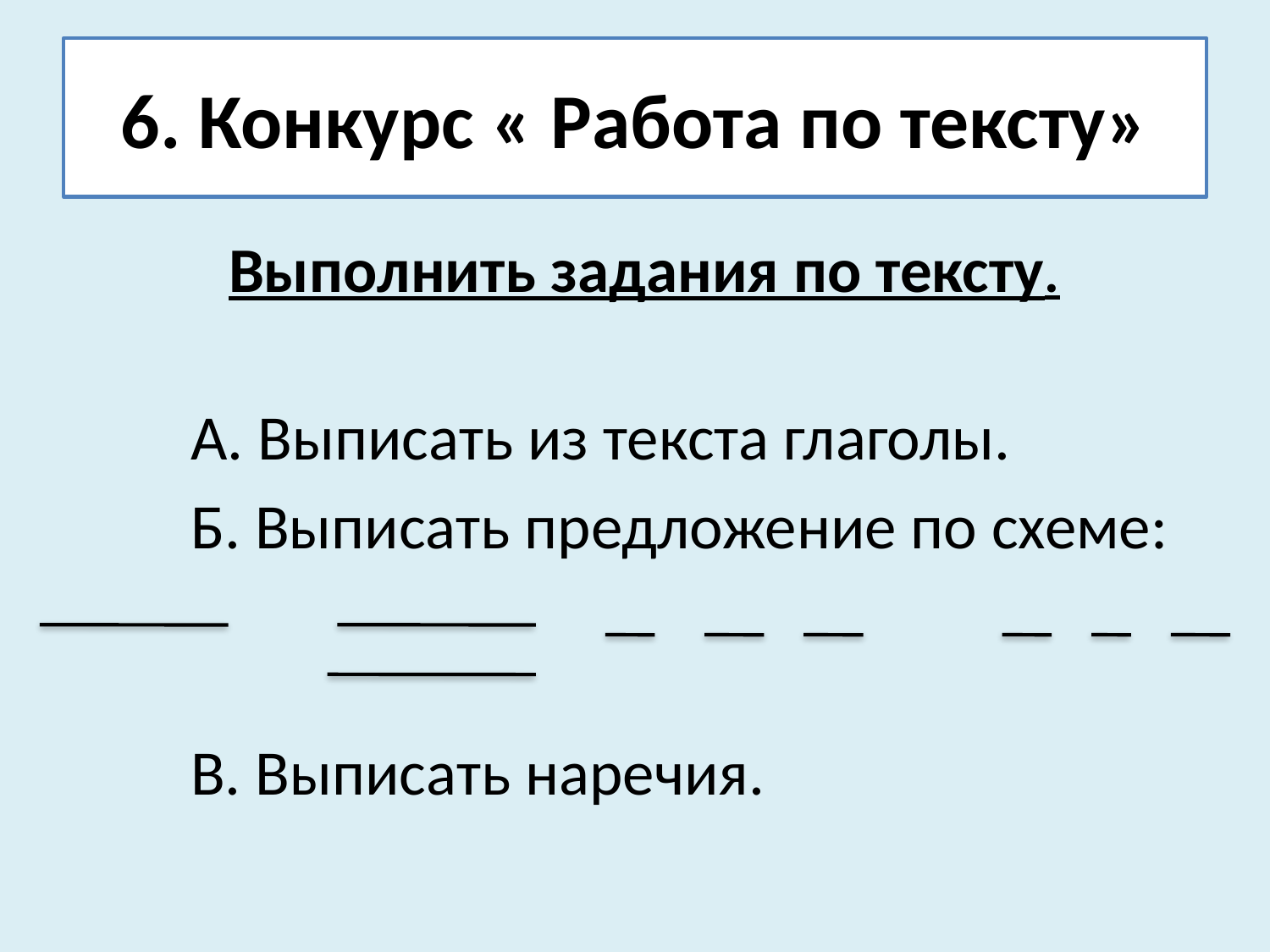

# 6. Конкурс « Работа по тексту»
                 Выполнить задания по тексту.

              А. Выписать из текста глаголы.
              Б. Выписать предложение по схеме:

              В. Выписать наречия.